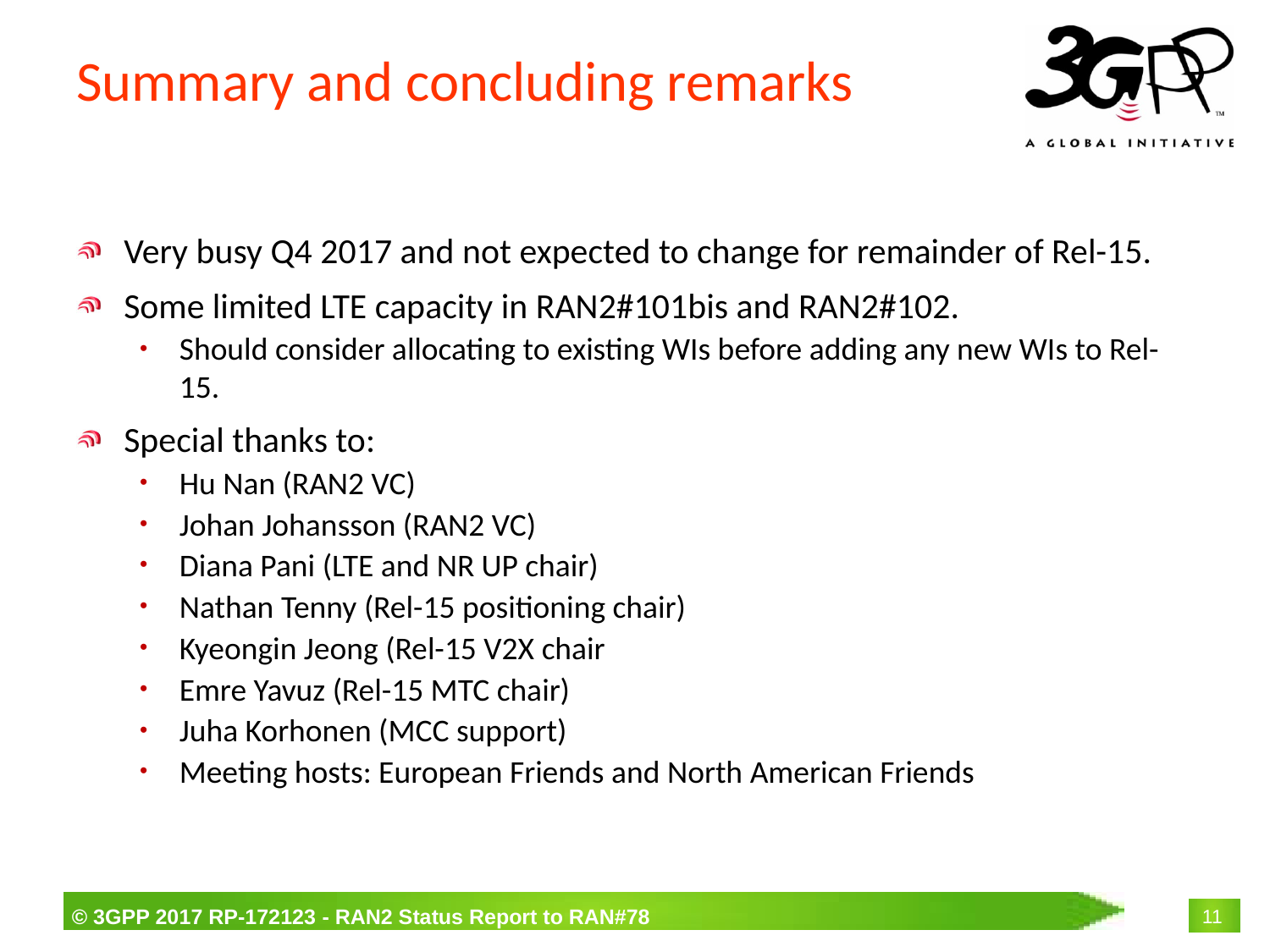

# Summary and concluding remarks
Very busy Q4 2017 and not expected to change for remainder of Rel-15.
Some limited LTE capacity in RAN2#101bis and RAN2#102.
Should consider allocating to existing WIs before adding any new WIs to Rel-15.
Special thanks to:
Hu Nan (RAN2 VC)
Johan Johansson (RAN2 VC)
Diana Pani (LTE and NR UP chair)
Nathan Tenny (Rel-15 positioning chair)
Kyeongin Jeong (Rel-15 V2X chair
Emre Yavuz (Rel-15 MTC chair)
Juha Korhonen (MCC support)
Meeting hosts: European Friends and North American Friends